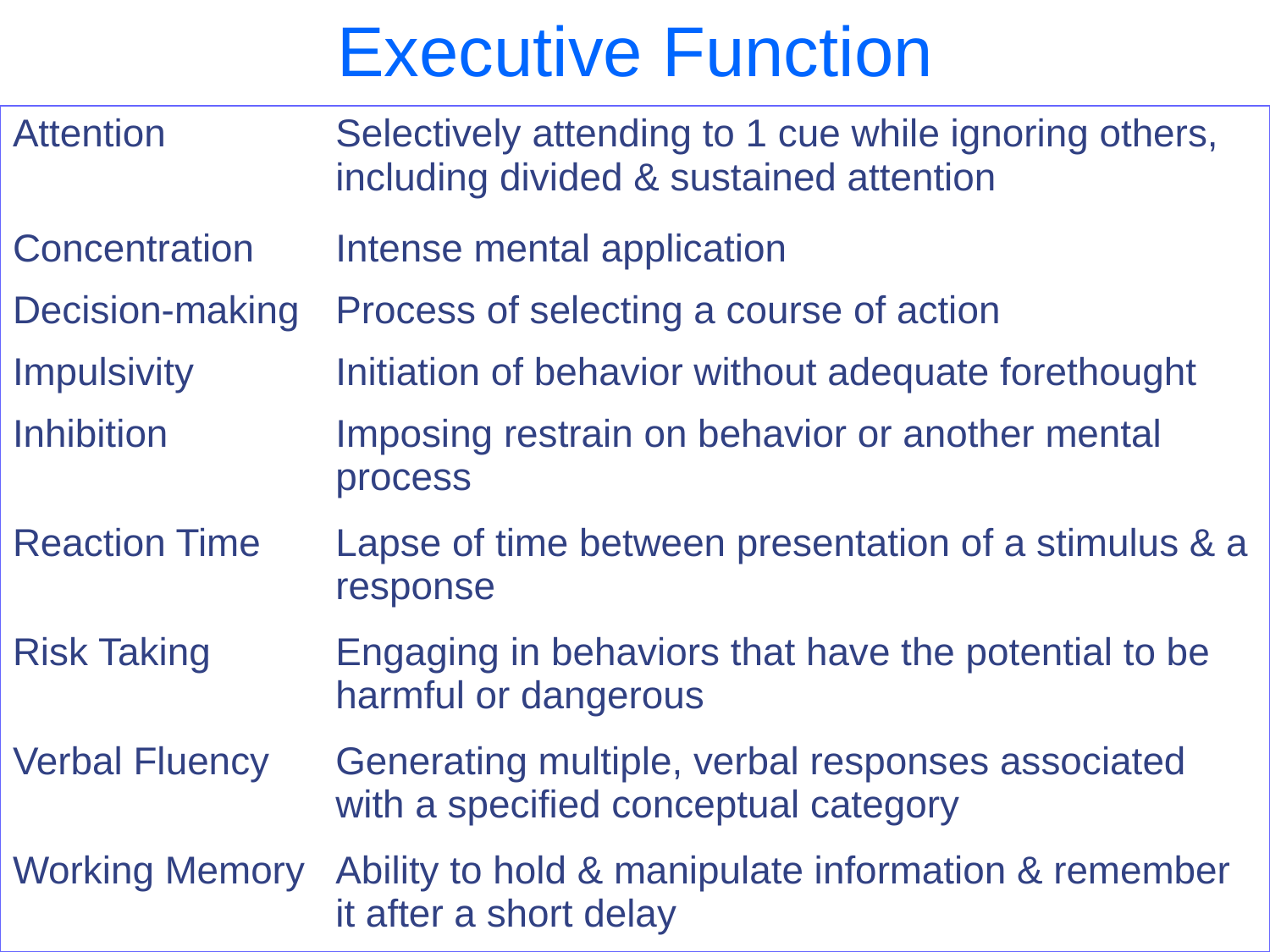

# Executive Function
| Attention | Selectively attending to 1 cue while ignoring others, including divided & sustained attention |
| --- | --- |
| Concentration | Intense mental application |
| Decision-making | Process of selecting a course of action |
| Impulsivity | Initiation of behavior without adequate forethought |
| Inhibition | Imposing restrain on behavior or another mental process |
| Reaction Time | Lapse of time between presentation of a stimulus & a response |
| Risk Taking | Engaging in behaviors that have the potential to be harmful or dangerous |
| Verbal Fluency | Generating multiple, verbal responses associated with a specified conceptual category |
| Working Memory | Ability to hold & manipulate information & remember it after a short delay |